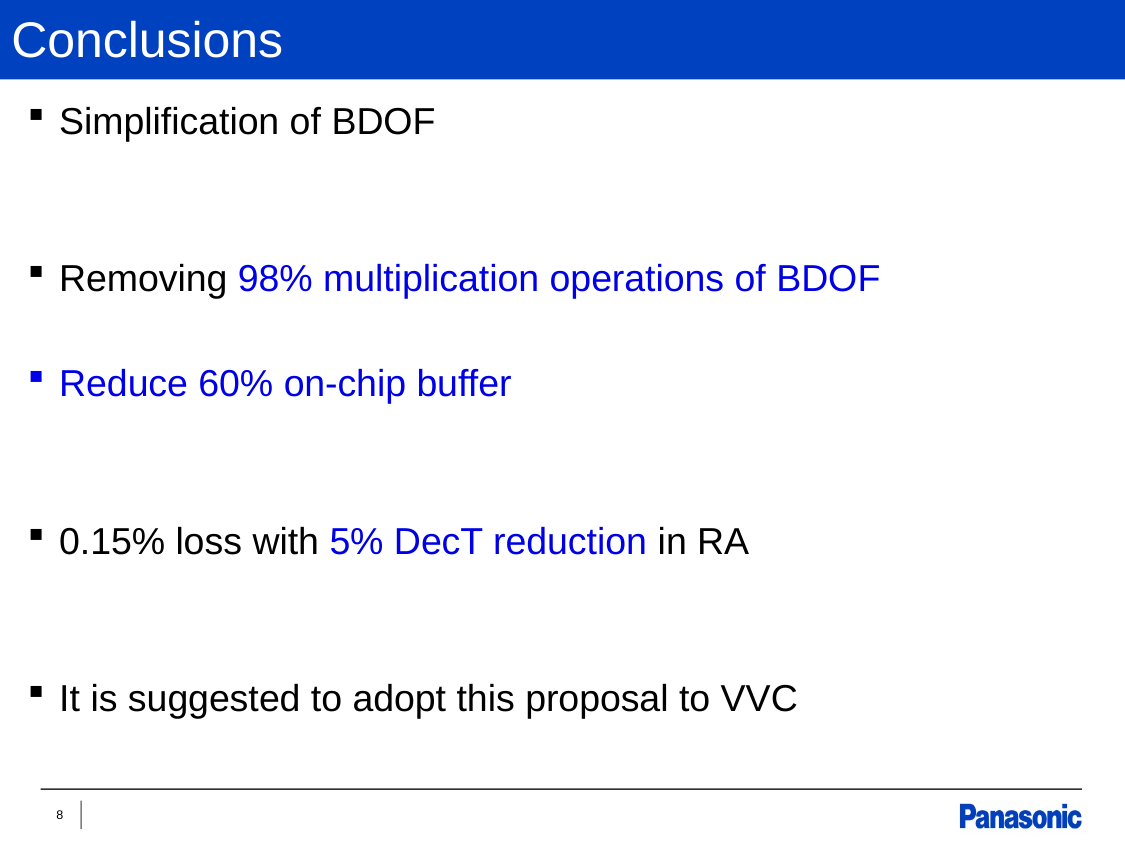

# Conclusions
Simplification of BDOF

Removing 98% multiplication operations of BDOF

Reduce 60% on-chip buffer

0.15% loss with 5% DecT reduction in RA

It is suggested to adopt this proposal to VVC